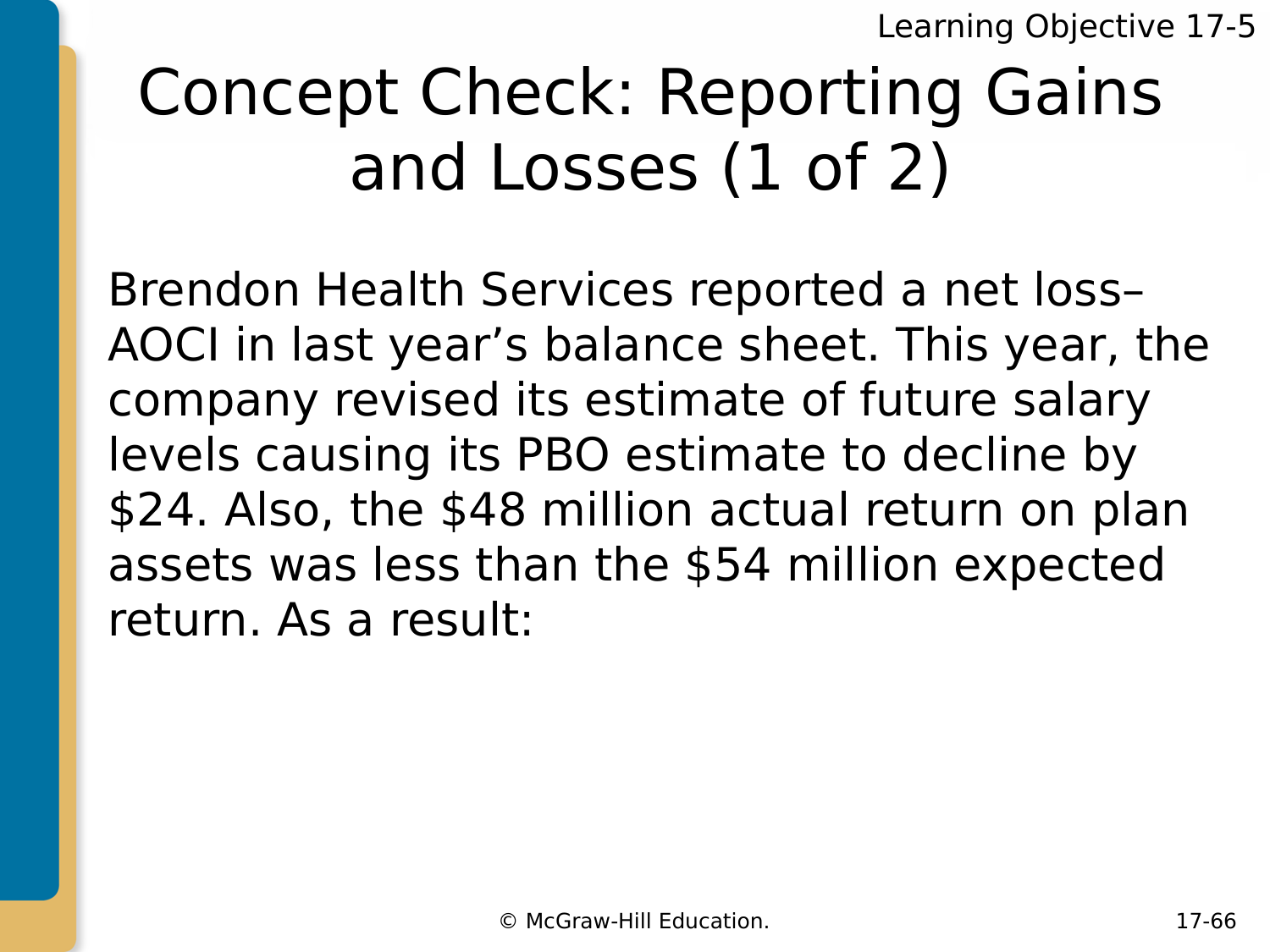

Learning Objective 17-5
# Concept Check: Reporting Gains and Losses (1 of 2)
Brendon Health Services reported a net loss–AOCI in last year’s balance sheet. This year, the company revised its estimate of future salary levels causing its PBO estimate to decline by $24. Also, the $48 million actual return on plan assets was less than the $54 million expected return. As a result: